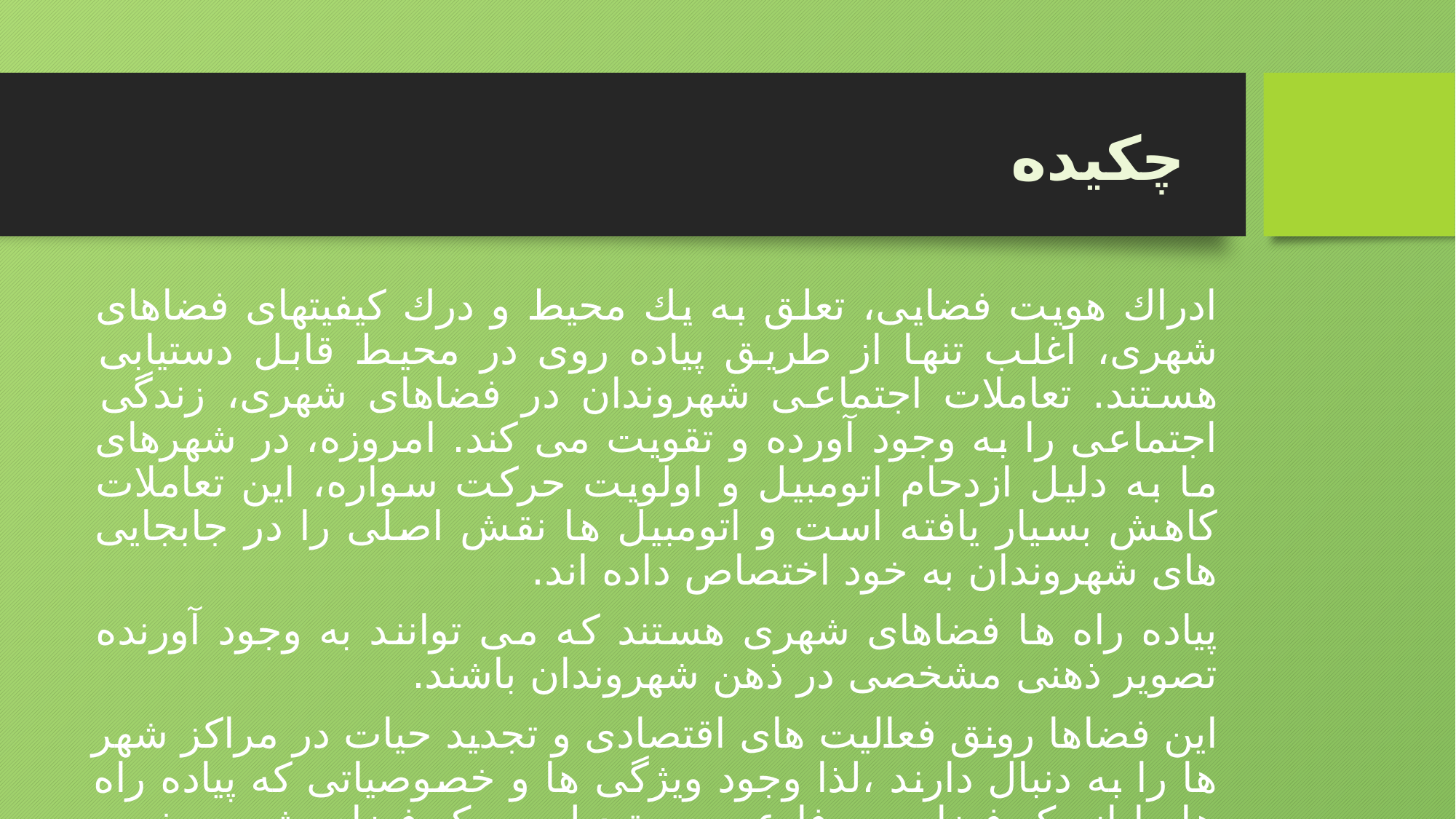

چكيده
ادراك هويت فضايى، تعلق به يك محيط و درك كيفيتهاى فضاهاى شهرى، اغلب تنها از طريق پياده روى در محيط قابل دستيابى هستند. تعاملات اجتماعى شهروندان در فضاهاى شهرى، زندگى اجتماعى را به وجود آورده و تقويت مى كند. امروزه، در شهرهاى ما به دليل ازدحام اتومبيل و اولويت حركت سواره، اين تعاملات كاهش بسيار يافته است و اتومبيل ها نقش اصلى را در جابجايى هاى شهروندان به خود اختصاص داده اند.
پیاده راه ها فضاهای شهری هستند که می توانند به وجود آورنده تصویر ذهنی مشخصی در ذهن شهروندان باشند.
این فضاها رونق فعالیت های اقتصادی و تجدید حیات در مراکز شهر ها را به دنبال دارند ،لذا وجود ویژگی ها و خصوصیاتی که پیاده راه ها را از یک فضای صرفا عبوری ،تبدیل به یک فضای شهری خوب جهت مکث و حضور بیش تر شهروندان به عنوان یک قرار گاه رفتاری بنماید ضروری خواهد بود.